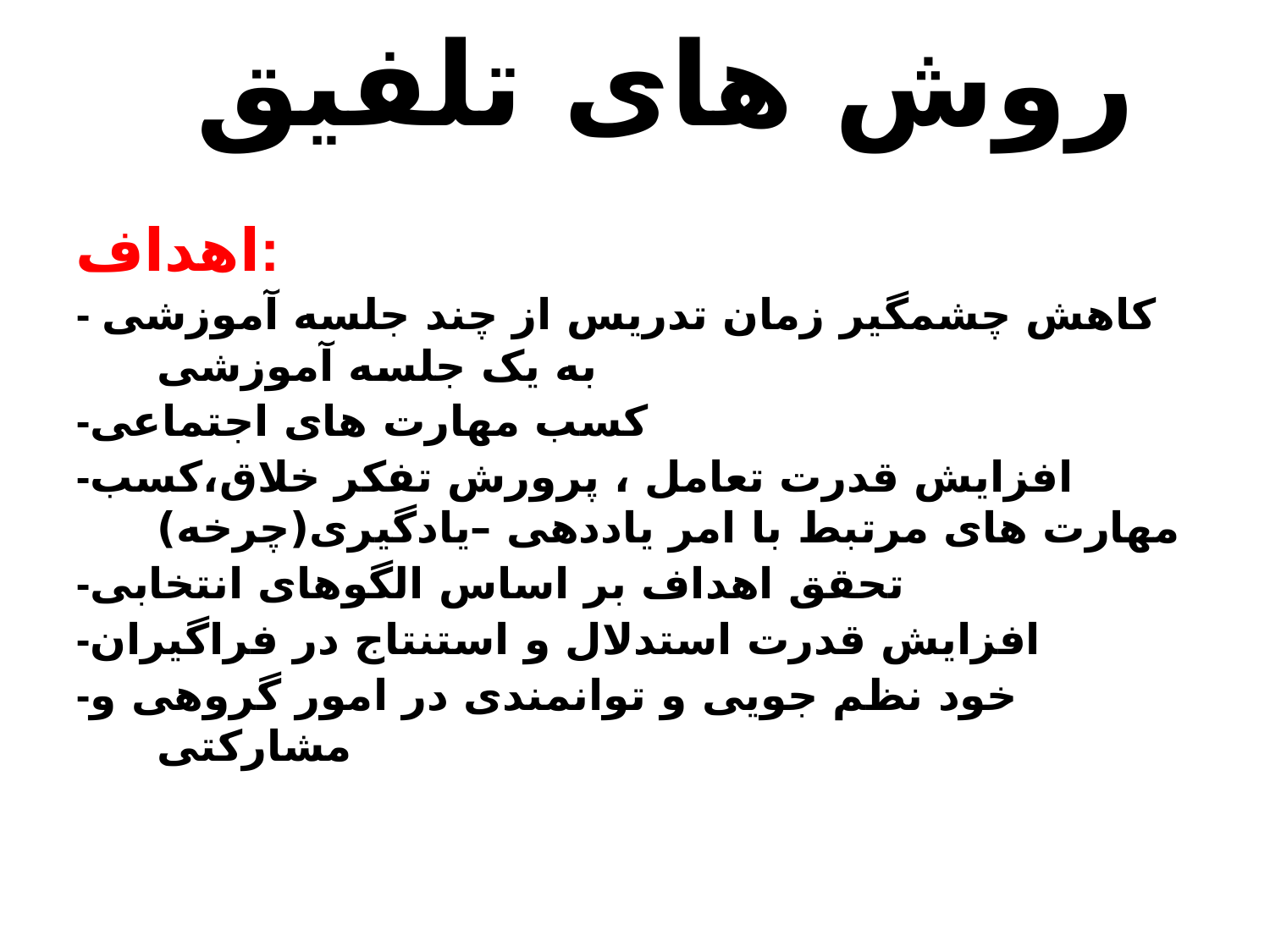

روش های تلفیق
اهداف:
- کاهش چشمگیر زمان تدریس از چند جلسه آموزشی به یک جلسه آموزشی
-کسب مهارت های اجتماعی
-افزایش قدرت تعامل ، پرورش تفکر خلاق،کسب مهارت های مرتبط با امر یاددهی –یادگیری(چرخه)
-تحقق اهداف بر اساس الگوهای انتخابی
-افزایش قدرت استدلال و استنتاج در فراگیران
-خود نظم جویی و توانمندی در امور گروهی و مشارکتی